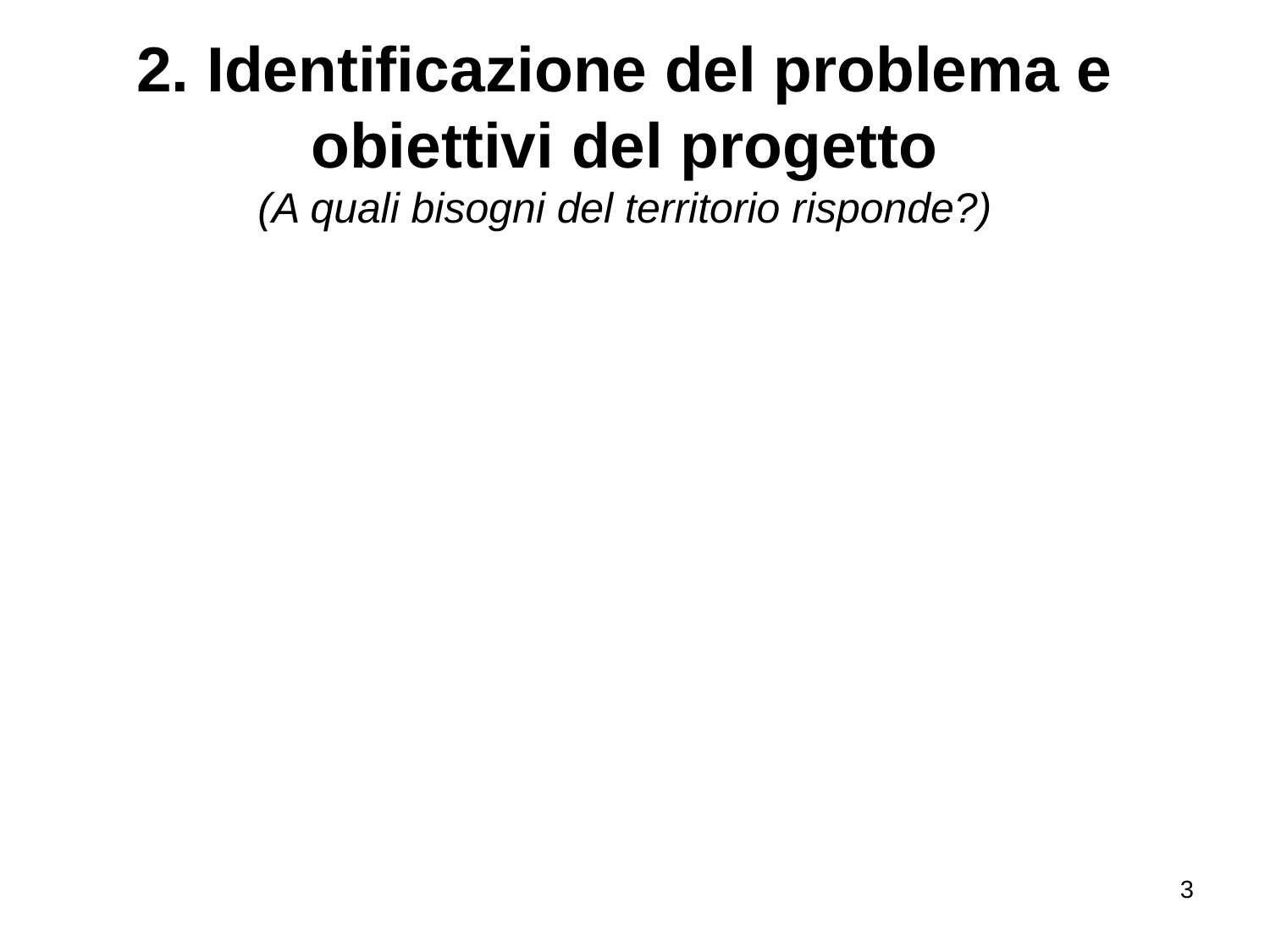

2. Identificazione del problema e obiettivi del progetto
(A quali bisogni del territorio risponde?)
3